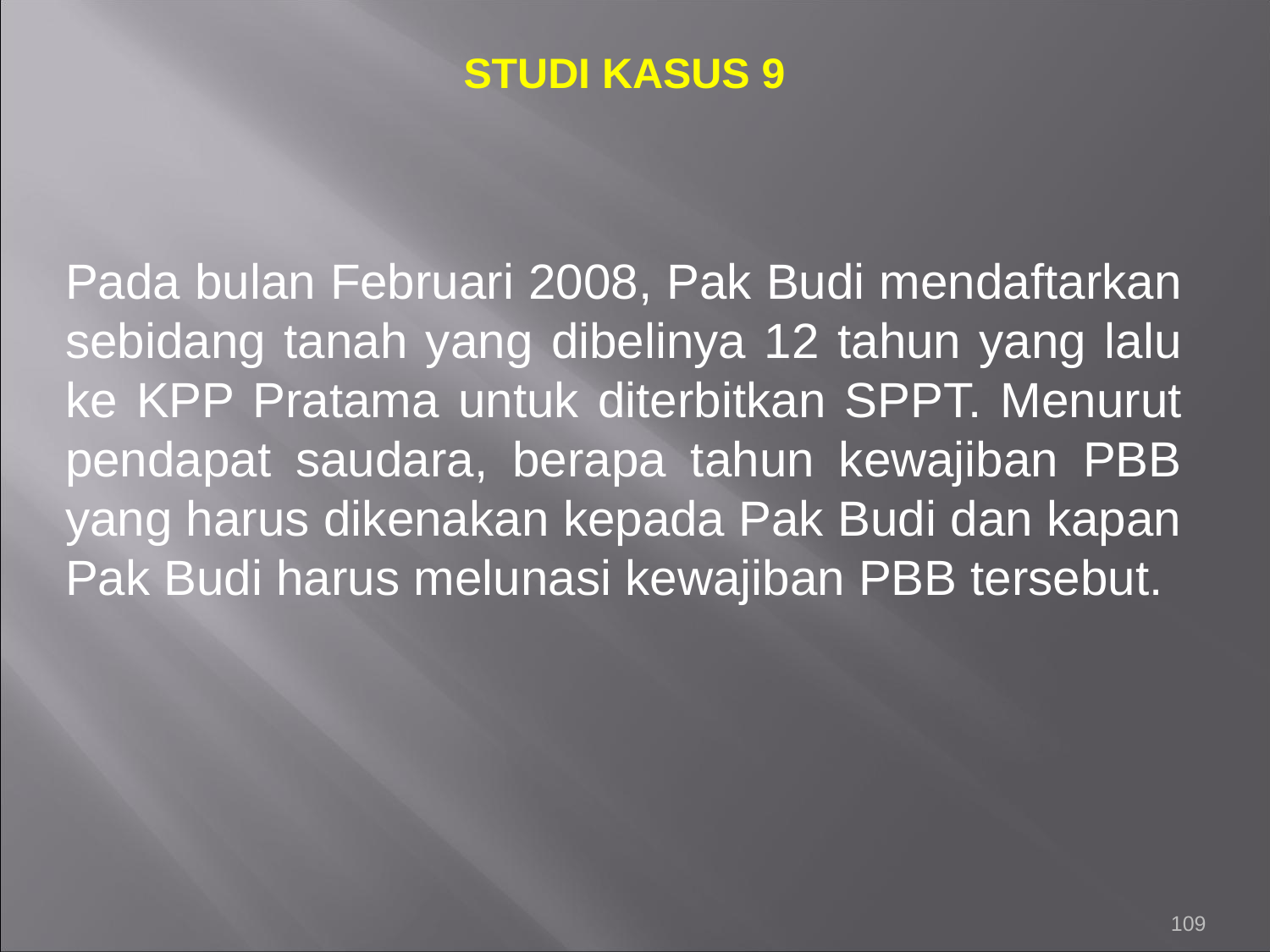

# STUDI KASUS 9
Pada bulan Februari 2008, Pak Budi mendaftarkan sebidang tanah yang dibelinya 12 tahun yang lalu ke KPP Pratama untuk diterbitkan SPPT. Menurut pendapat saudara, berapa tahun kewajiban PBB yang harus dikenakan kepada Pak Budi dan kapan Pak Budi harus melunasi kewajiban PBB tersebut.
109